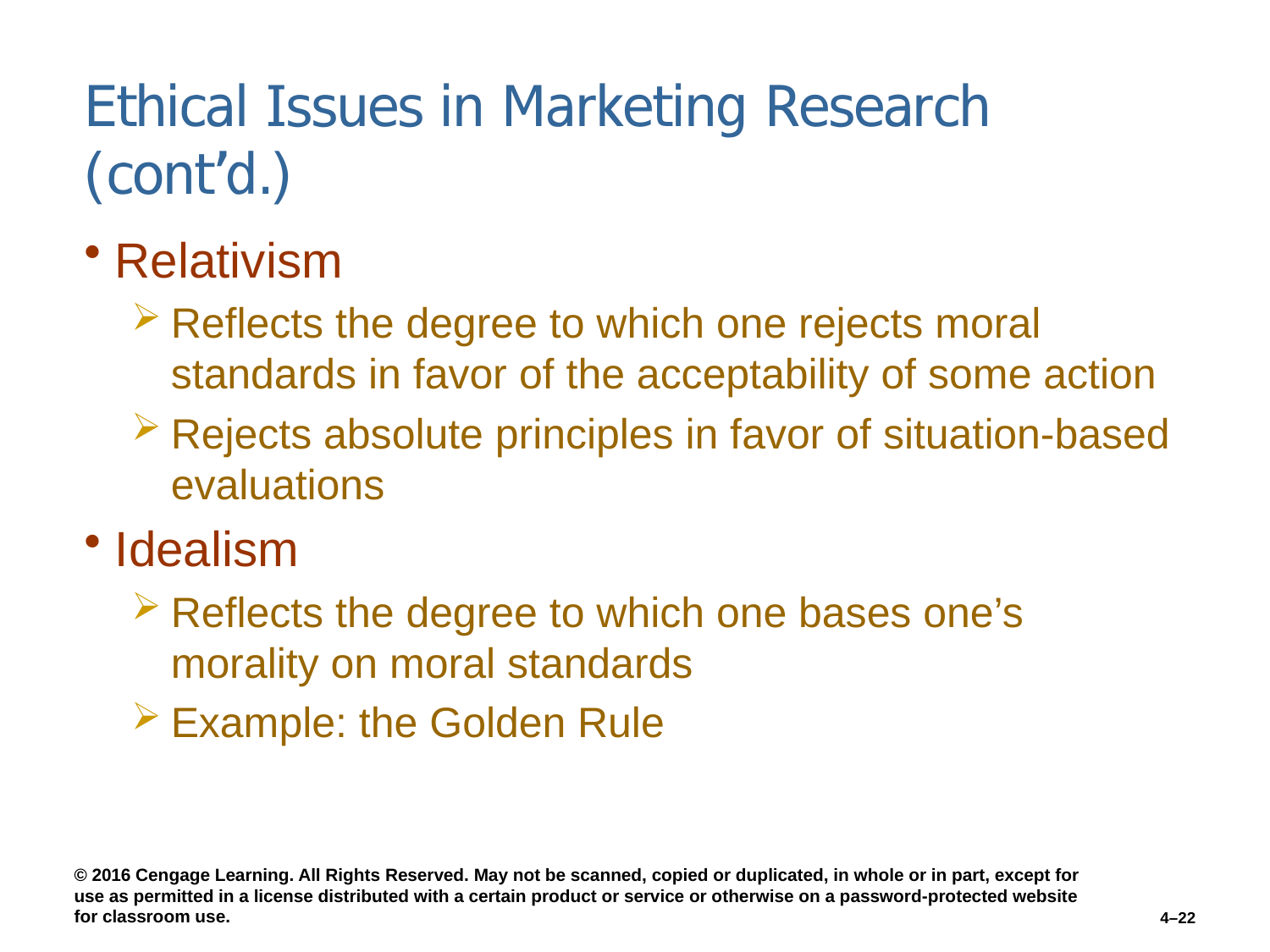

# Ethical Issues in Marketing Research (cont’d.)
Relativism
Reflects the degree to which one rejects moral standards in favor of the acceptability of some action
Rejects absolute principles in favor of situation-based evaluations
Idealism
Reflects the degree to which one bases one’s morality on moral standards
Example: the Golden Rule
4–22
© 2016 Cengage Learning. All Rights Reserved. May not be scanned, copied or duplicated, in whole or in part, except for use as permitted in a license distributed with a certain product or service or otherwise on a password-protected website for classroom use.